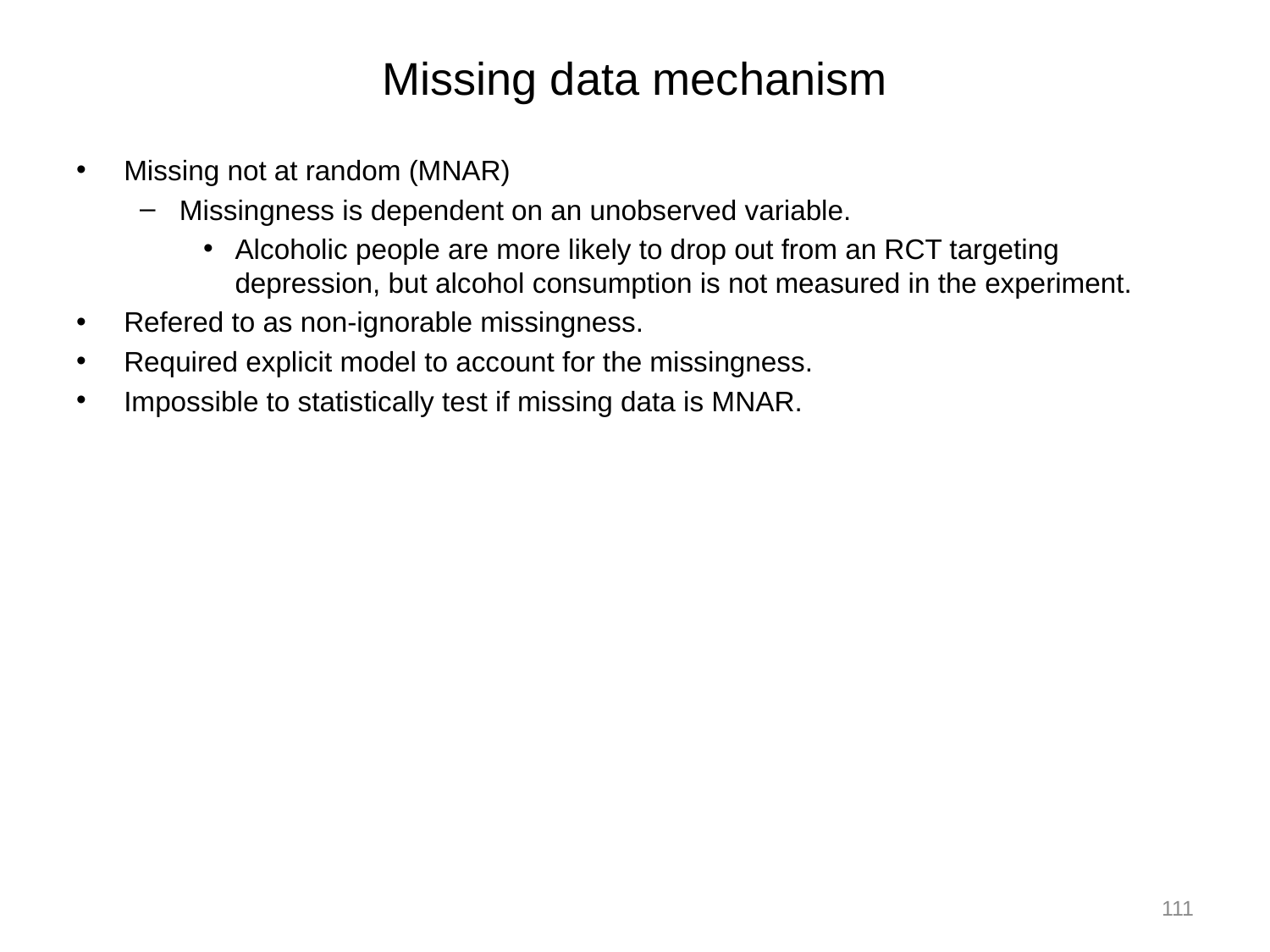

# Missing data mechanism
Missing not at random (MNAR)
Missingness is dependent on an unobserved variable.
Alcoholic people are more likely to drop out from an RCT targeting depression, but alcohol consumption is not measured in the experiment.
Refered to as non-ignorable missingness.
Required explicit model to account for the missingness.
Impossible to statistically test if missing data is MNAR.

111